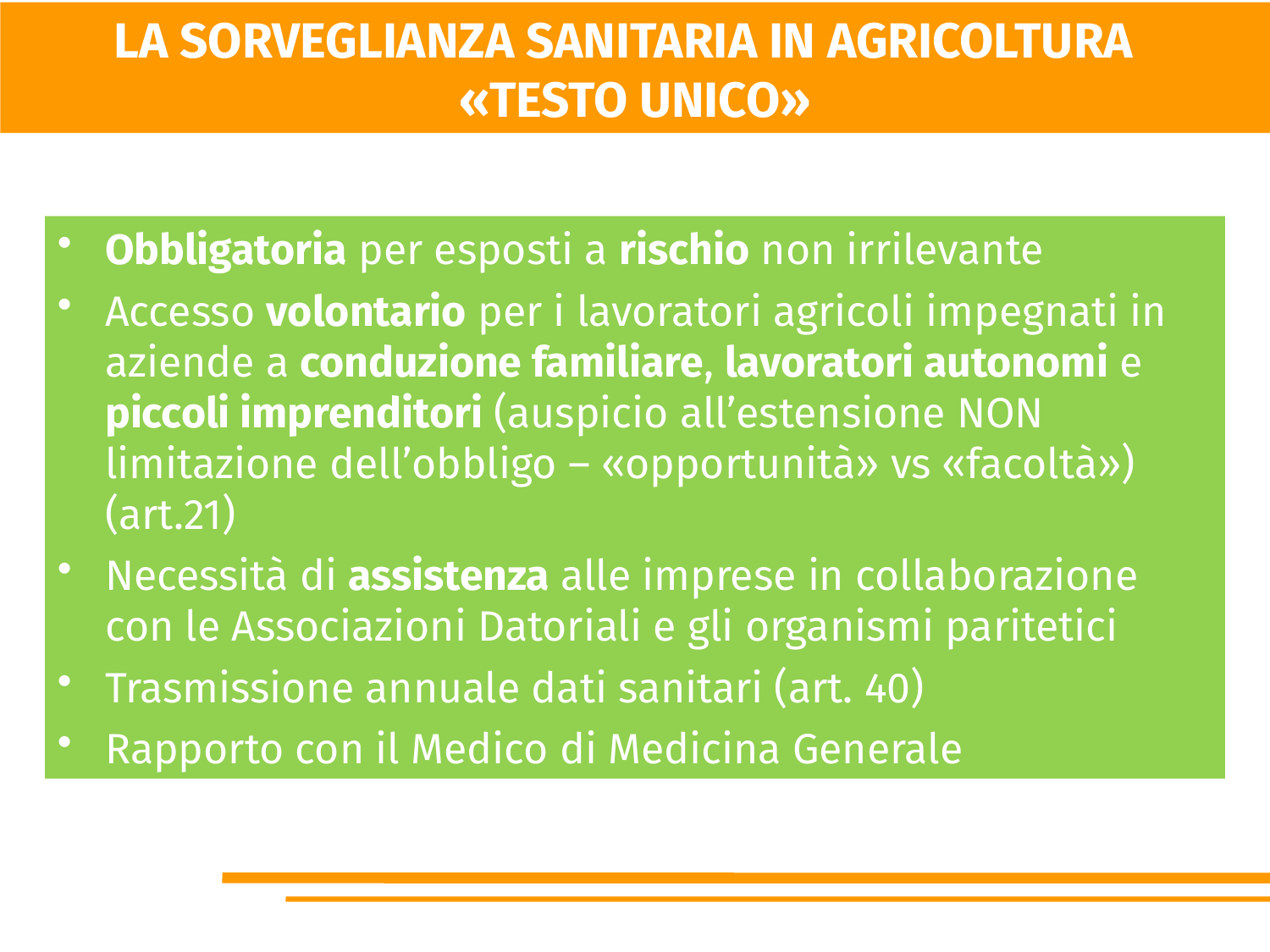

LA SORVEGLIANZA SANITARIA IN AGRICOLTURA
«TESTO UNICO»
Obbligatoria per esposti a rischio non irrilevante
Accesso volontario per i lavoratori agricoli impegnati in aziende a conduzione familiare, lavoratori autonomi e piccoli imprenditori (auspicio all’estensione NON limitazione dell’obbligo – «opportunità» vs «facoltà») (art.21)
Necessità di assistenza alle imprese in collaborazione con le Associazioni Datoriali e gli organismi paritetici
Trasmissione annuale dati sanitari (art. 40)
Rapporto con il Medico di Medicina Generale